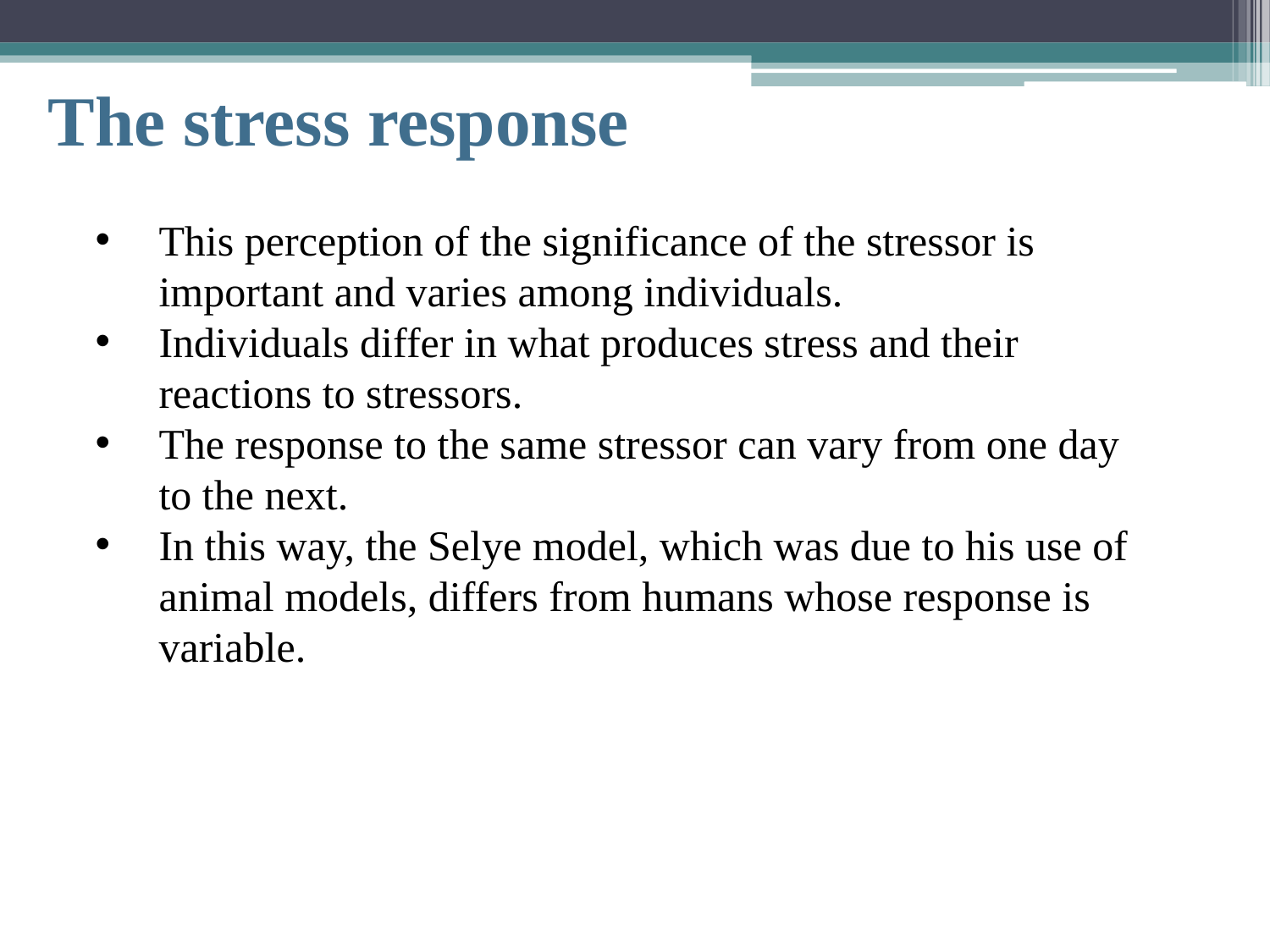

# The stress response
This perception of the significance of the stressor is important and varies among individuals.
Individuals differ in what produces stress and their reactions to stressors.
The response to the same stressor can vary from one day to the next.
In this way, the Selye model, which was due to his use of animal models, differs from humans whose response is variable.